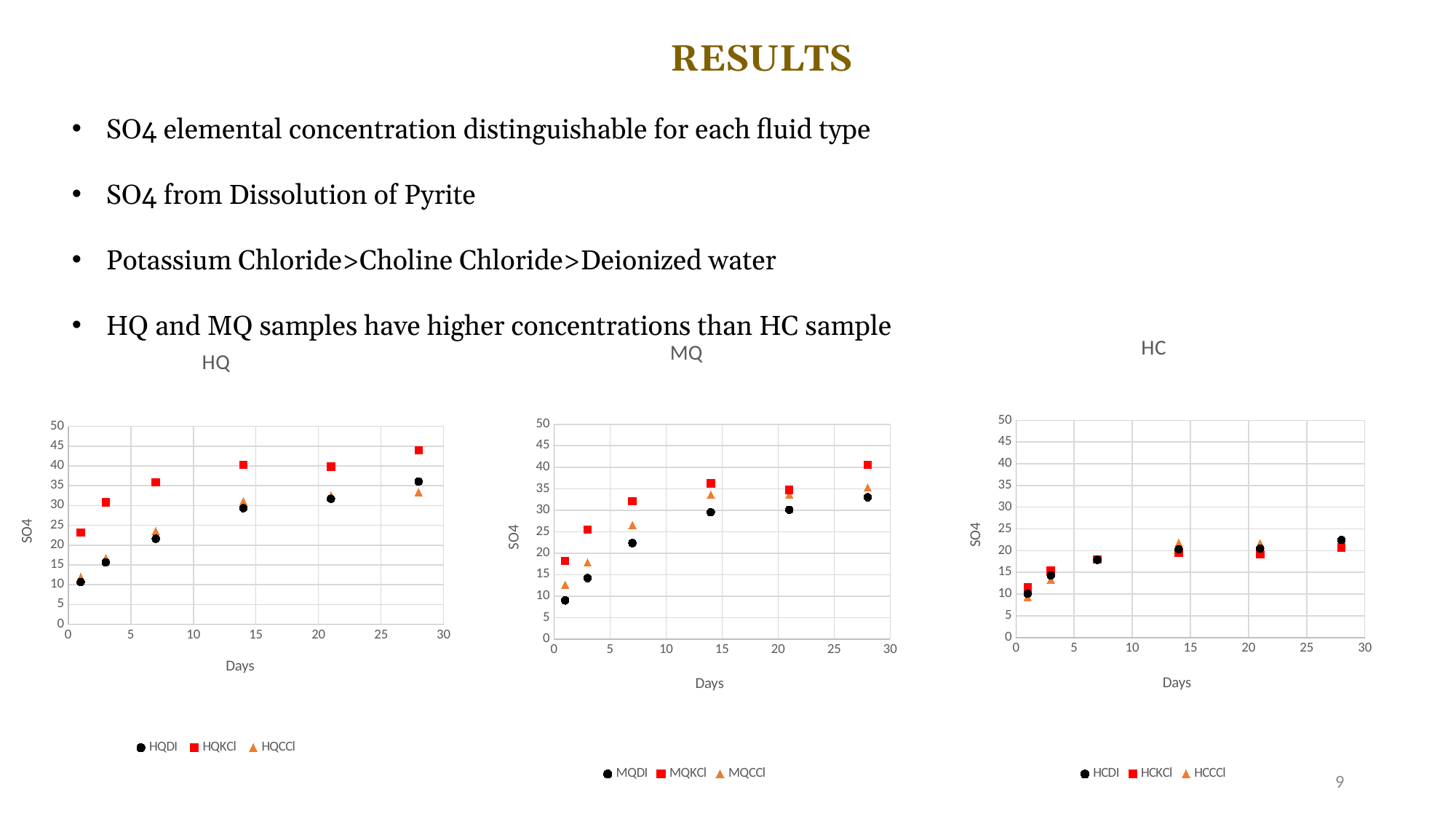

RESULTS
SO4 elemental concentration distinguishable for each fluid type

SO4 from Dissolution of Pyrite

Potassium Chloride>Choline Chloride>Deionized water

HQ and MQ samples have higher concentrations than HC sample

### Chart: HC

| Category | HCDI | HCKCl | HCCCl |
|---|---|---|---|

### Chart: MQ

| Category | MQDI | MQKCl | MQCCl  |
|---|---|---|---|

### Chart: HQ

| Category | HQDI  | HQKCl  | HQCCl |
|---|---|---|---|
9